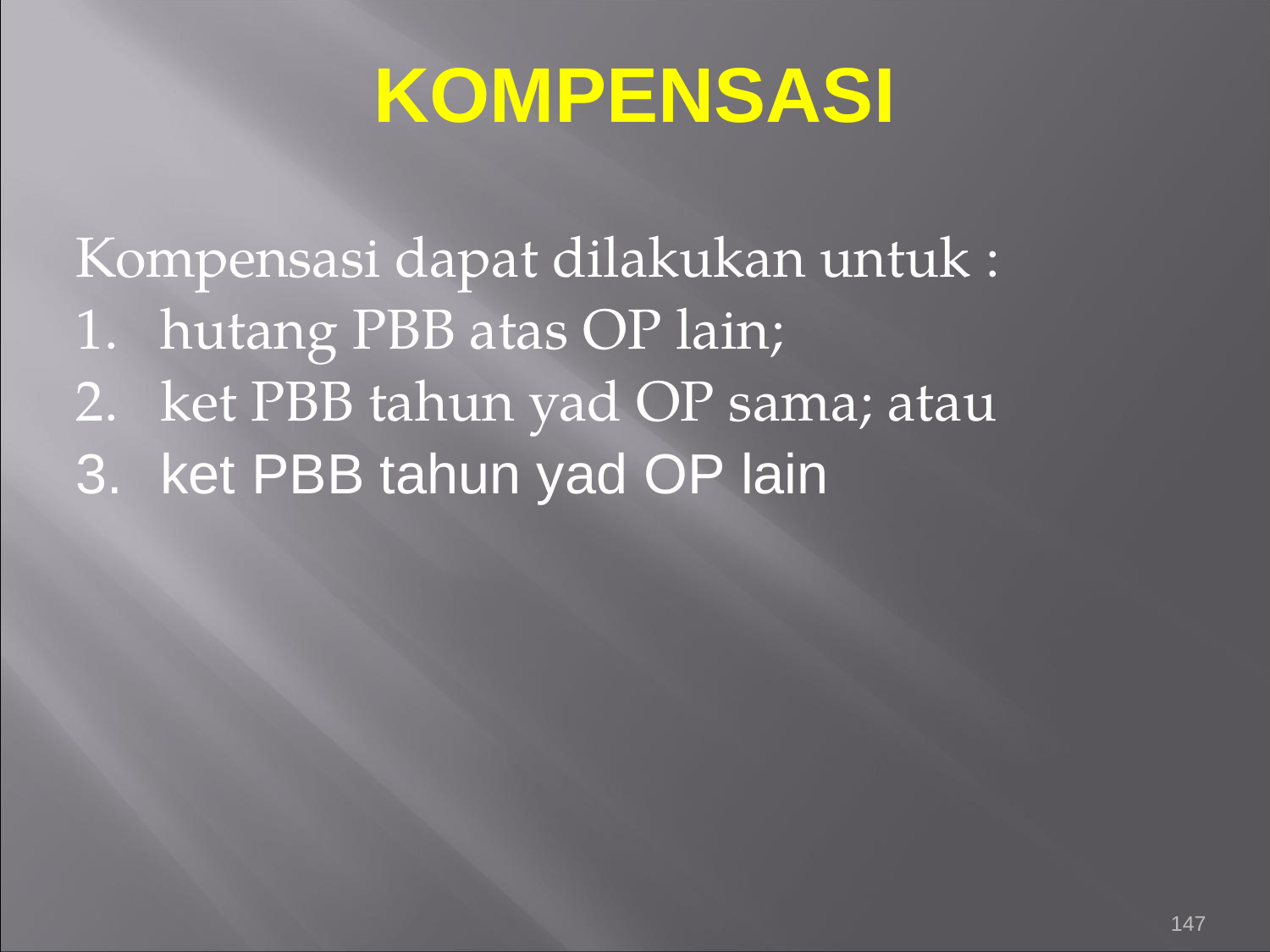

KOMPENSASI
Kompensasi dapat dilakukan untuk :
hutang PBB atas OP lain;
ket PBB tahun yad OP sama; atau
ket PBB tahun yad OP lain
147